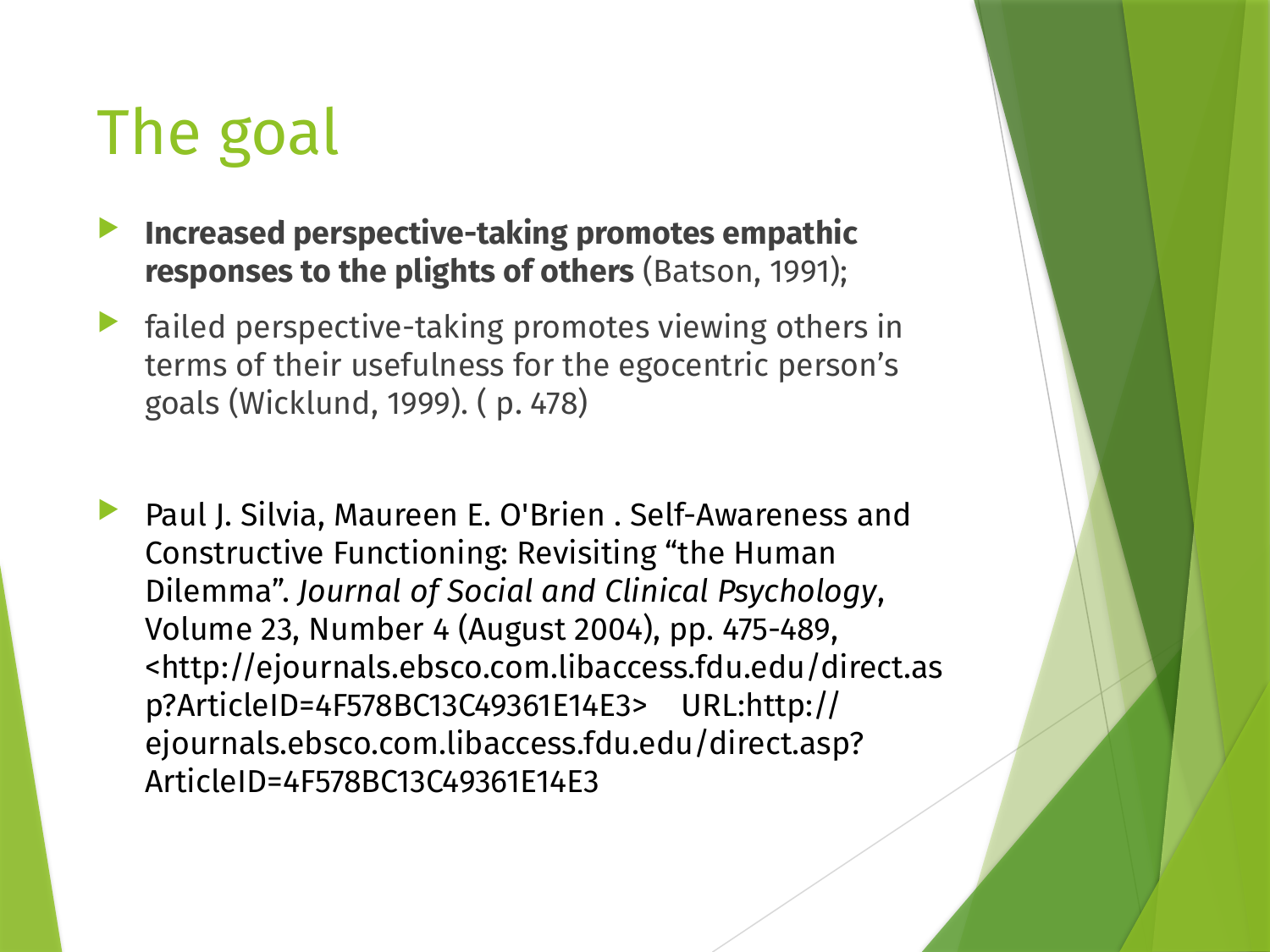

# The goal
Increased perspective-taking promotes empathic responses to the plights of others (Batson, 1991);
failed perspective-taking promotes viewing others in terms of their usefulness for the egocentric person’s goals (Wicklund, 1999). ( p. 478)

Paul J. Silvia, Maureen E. O'Brien . Self-Awareness and Constructive Functioning: Revisiting “the Human Dilemma”. Journal of Social and Clinical Psychology, Volume 23, Number 4 (August 2004), pp. 475-489, <http://ejournals.ebsco.com.libaccess.fdu.edu/direct.asp?ArticleID=4F578BC13C49361E14E3>    URL:http://ejournals.ebsco.com.libaccess.fdu.edu/direct.asp?ArticleID=4F578BC13C49361E14E3